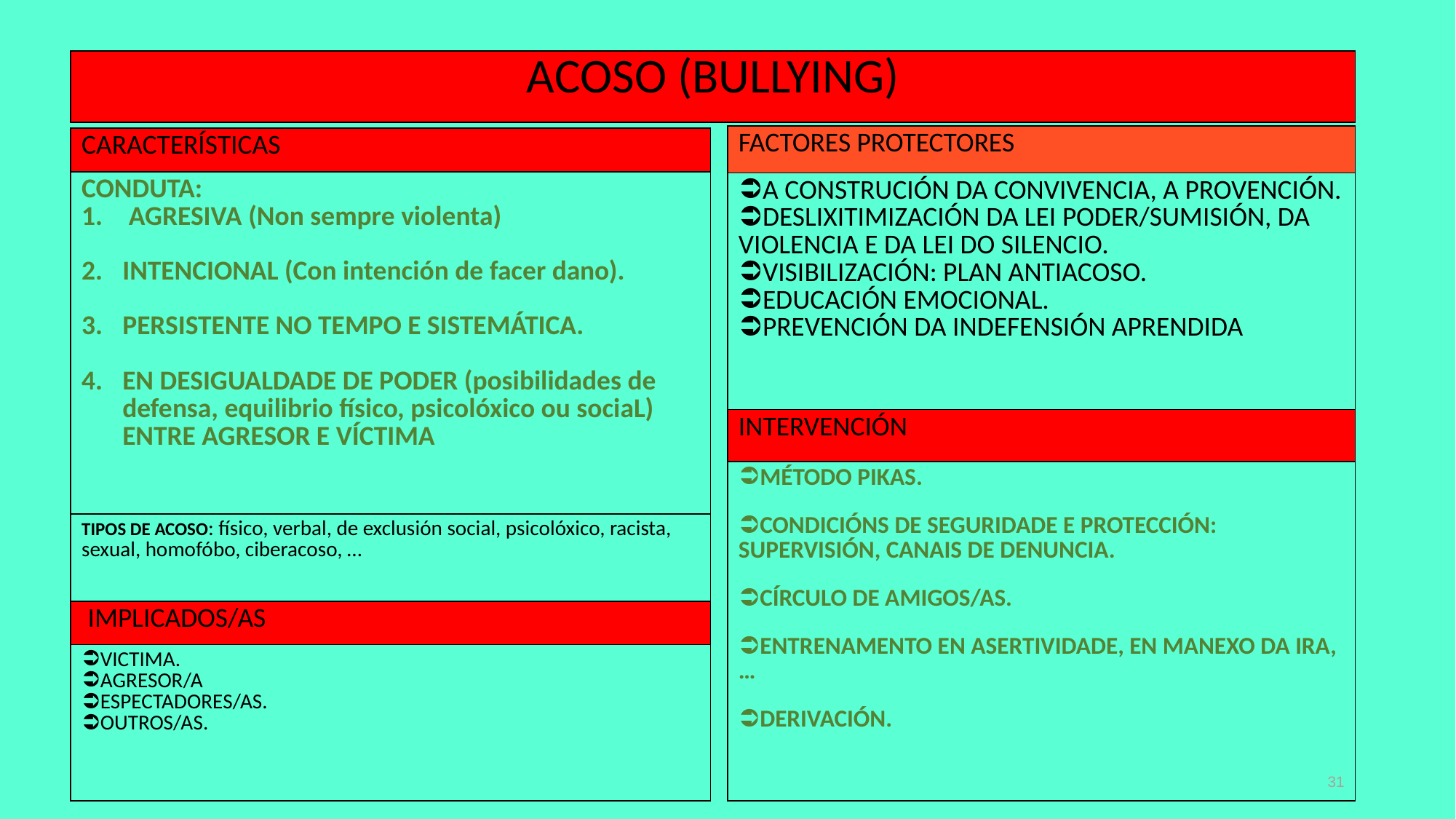

| ACOSO (BULLYING) |
| --- |
| FACTORES PROTECTORES |
| --- |
| A CONSTRUCIÓN DA CONVIVENCIA, A PROVENCIÓN. DESLIXITIMIZACIÓN DA LEI PODER/SUMISIÓN, DA VIOLENCIA E DA LEI DO SILENCIO. VISIBILIZACIÓN: PLAN ANTIACOSO. EDUCACIÓN EMOCIONAL. PREVENCIÓN DA INDEFENSIÓN APRENDIDA |
| CARACTERÍSTICAS |
| --- |
| CONDUTA: AGRESIVA (Non sempre violenta) INTENCIONAL (Con intención de facer dano). PERSISTENTE NO TEMPO E SISTEMÁTICA. EN DESIGUALDADE DE PODER (posibilidades de defensa, equilibrio físico, psicolóxico ou sociaL) ENTRE AGRESOR E VÍCTIMA |
| TIPOS DE ACOSO: físico, verbal, de exclusión social, psicolóxico, racista, sexual, homofóbo, ciberacoso, … |
| IMPLICADOS/AS |
| VICTIMA. AGRESOR/A ESPECTADORES/AS. OUTROS/AS. |
| INTERVENCIÓN |
| --- |
| MÉTODO PIKAS. CONDICIÓNS DE SEGURIDADE E PROTECCIÓN: SUPERVISIÓN, CANAIS DE DENUNCIA. CÍRCULO DE AMIGOS/AS. ENTRENAMENTO EN ASERTIVIDADE, EN MANEXO DA IRA,… DERIVACIÓN. |
31